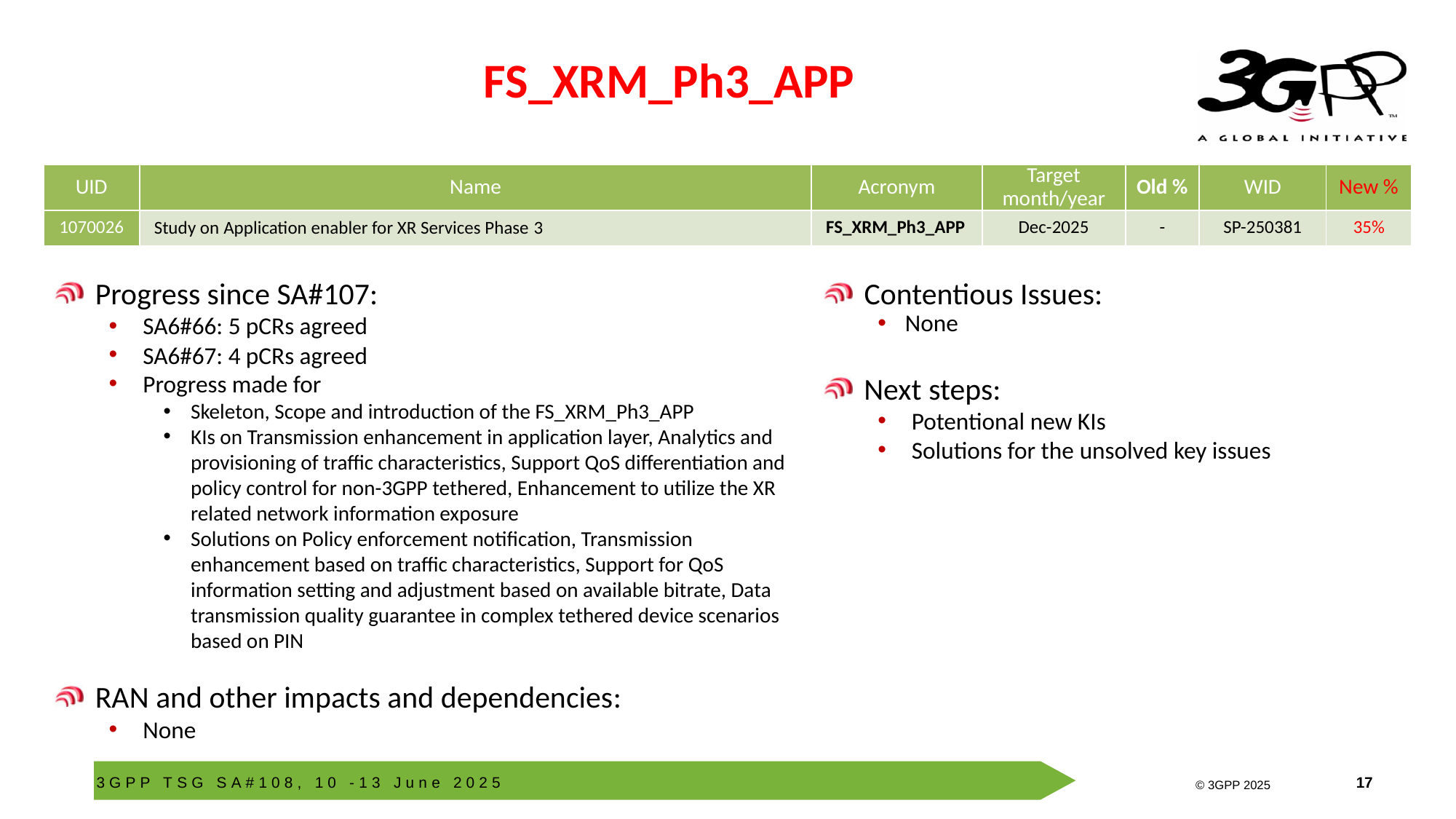

# FS_XRM_Ph3_APP
| UID | Name | Acronym | Target month/year | Old % | WID | New % |
| --- | --- | --- | --- | --- | --- | --- |
| 1070026 | Study on Application enabler for XR Services Phase 3 | FS\_XRM\_Ph3\_APP | Dec-2025 | - | SP-250381 | 35% |
Progress since SA#107:
SA6#66: 5 pCRs agreed
SA6#67: 4 pCRs agreed
Progress made for
Skeleton, Scope and introduction of the FS_XRM_Ph3_APP
KIs on Transmission enhancement in application layer, Analytics and provisioning of traffic characteristics, Support QoS differentiation and policy control for non-3GPP tethered, Enhancement to utilize the XR related network information exposure
Solutions on Policy enforcement notification, Transmission enhancement based on traffic characteristics, Support for QoS information setting and adjustment based on available bitrate, Data transmission quality guarantee in complex tethered device scenarios based on PIN

RAN and other impacts and dependencies:
None
Contentious Issues:
None

Next steps:
Potentional new KIs
Solutions for the unsolved key issues